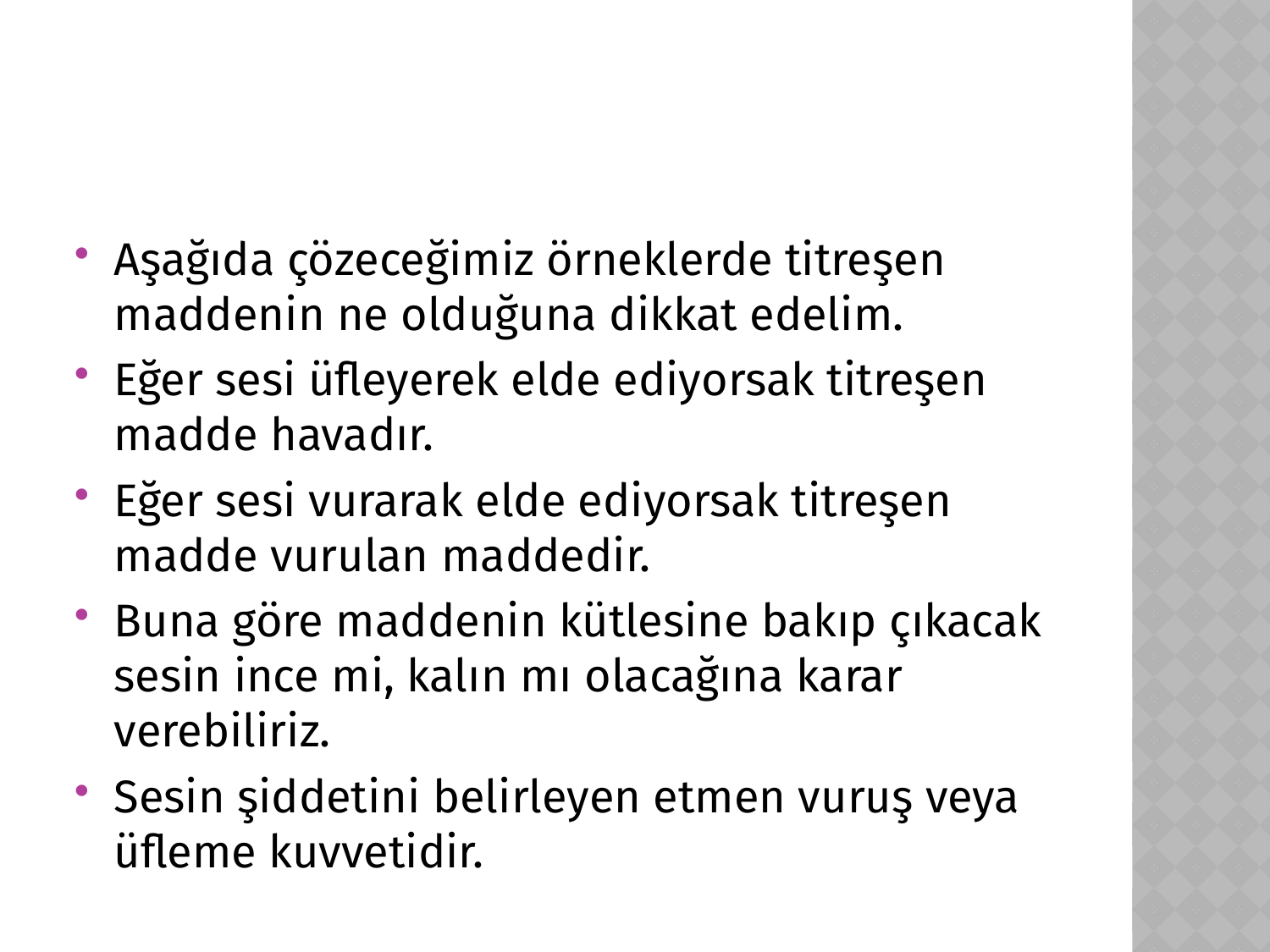

#
Aşağıda çözeceğimiz örneklerde titreşen maddenin ne olduğuna dikkat edelim.
Eğer sesi üfleyerek elde ediyorsak titreşen madde havadır.
Eğer sesi vurarak elde ediyorsak titreşen madde vurulan maddedir.
Buna göre maddenin kütlesine bakıp çıkacak sesin ince mi, kalın mı olacağına karar verebiliriz.
Sesin şiddetini belirleyen etmen vuruş veya üfleme kuvvetidir.